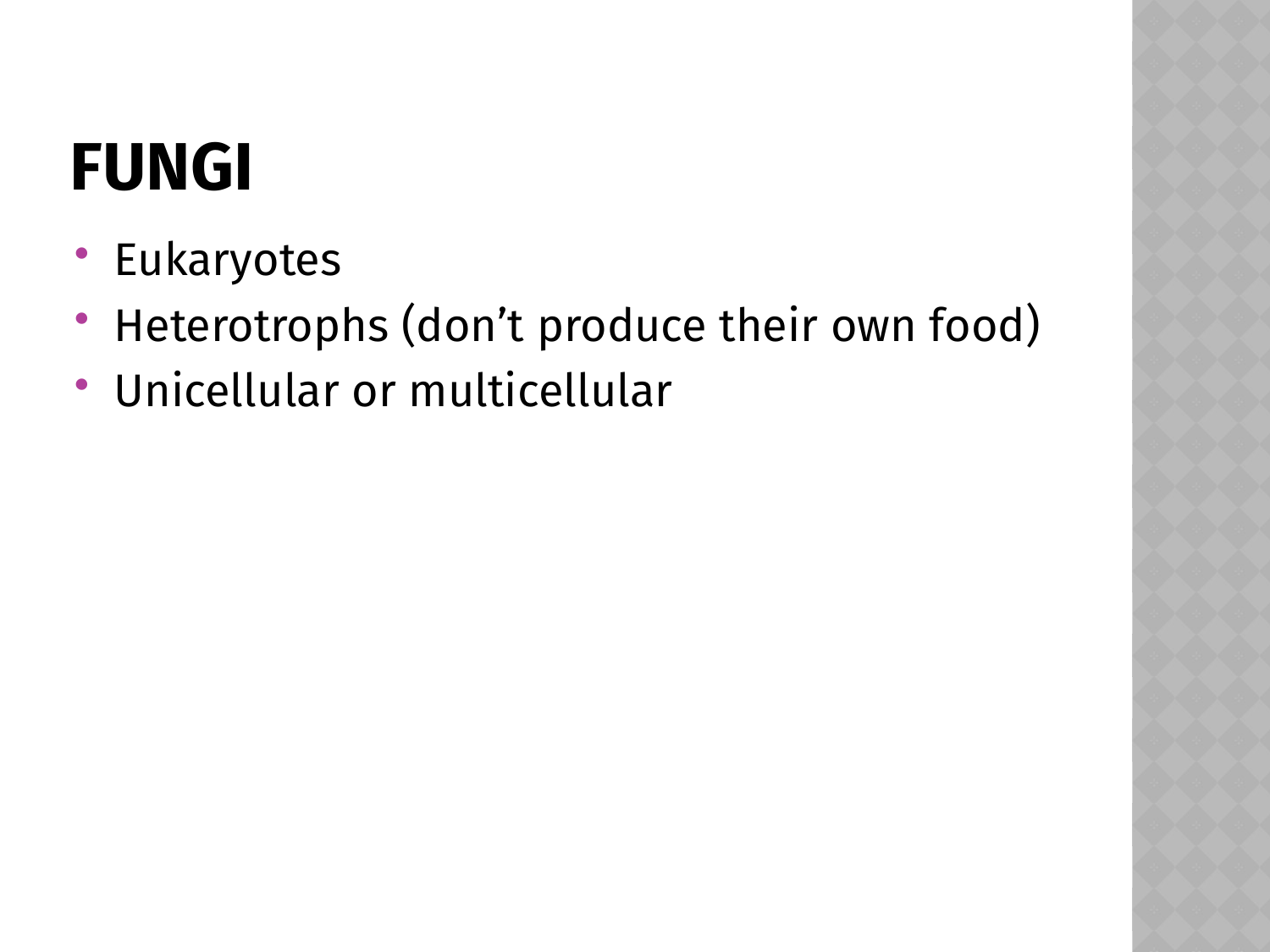

# Fungi
Eukaryotes
Heterotrophs (don’t produce their own food)
Unicellular or multicellular